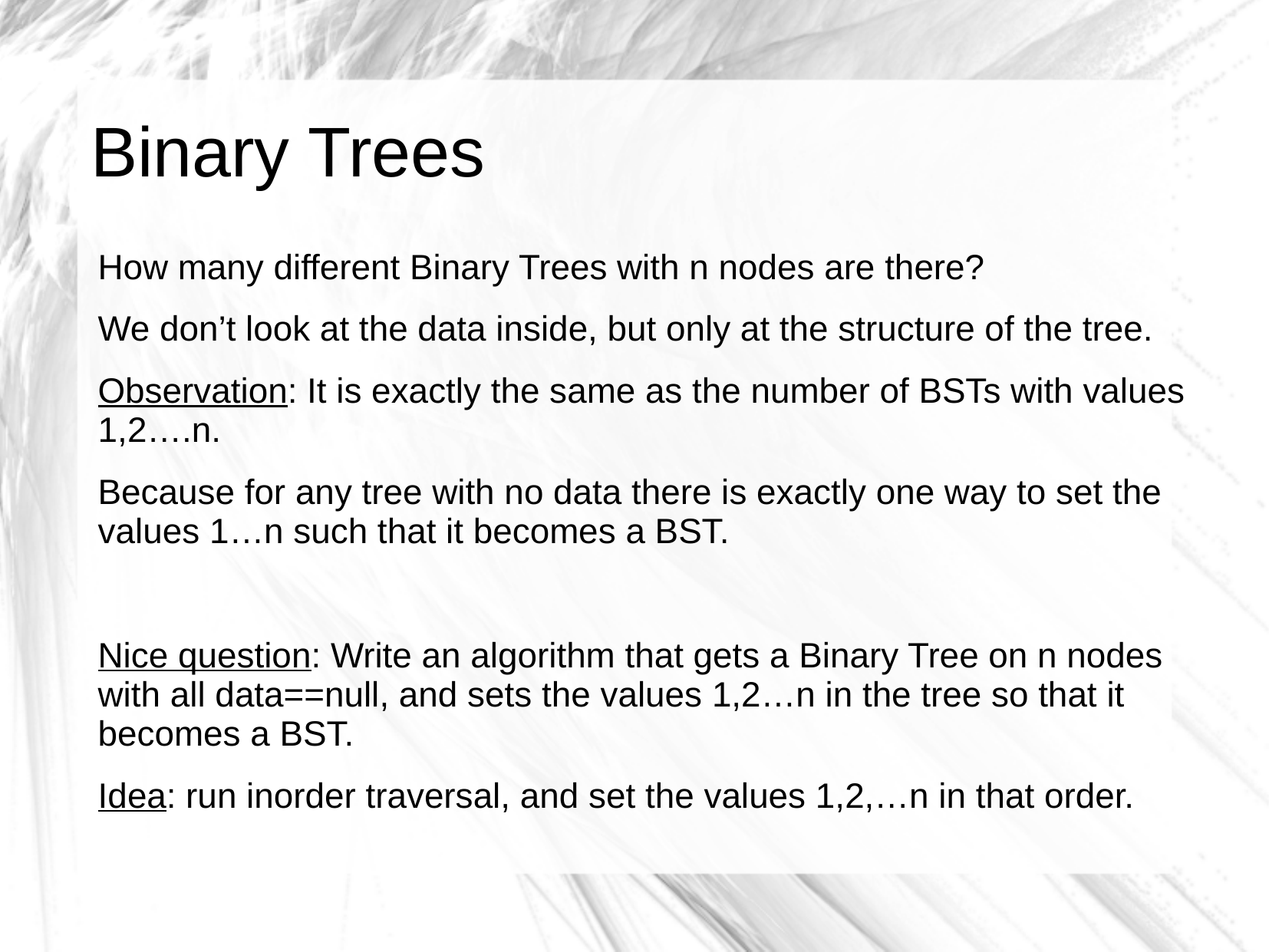

# Binary Trees
How many different Binary Trees with n nodes are there?
We don’t look at the data inside, but only at the structure of the tree.
Observation: It is exactly the same as the number of BSTs with values 1,2….n.
Because for any tree with no data there is exactly one way to set the values 1…n such that it becomes a BST.

Nice question: Write an algorithm that gets a Binary Tree on n nodes with all data==null, and sets the values 1,2…n in the tree so that it becomes a BST.
Idea: run inorder traversal, and set the values 1,2,…n in that order.